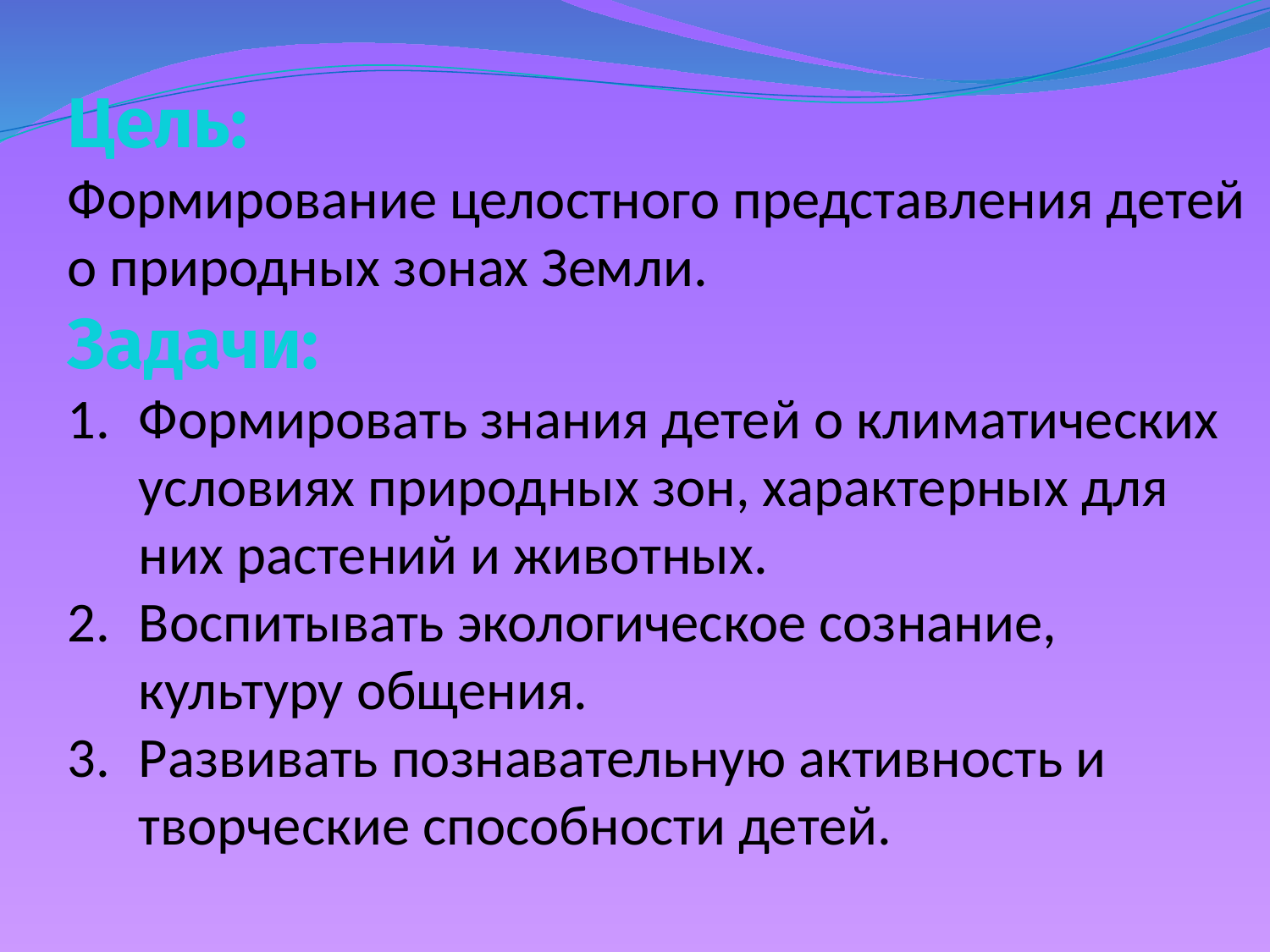

Цель:
Формирование целостного представления детей
о природных зонах Земли.
Задачи:
Формировать знания детей о климатических условиях природных зон, характерных для них растений и животных.
Воспитывать экологическое сознание, культуру общения.
Развивать познавательную активность и творческие способности детей.